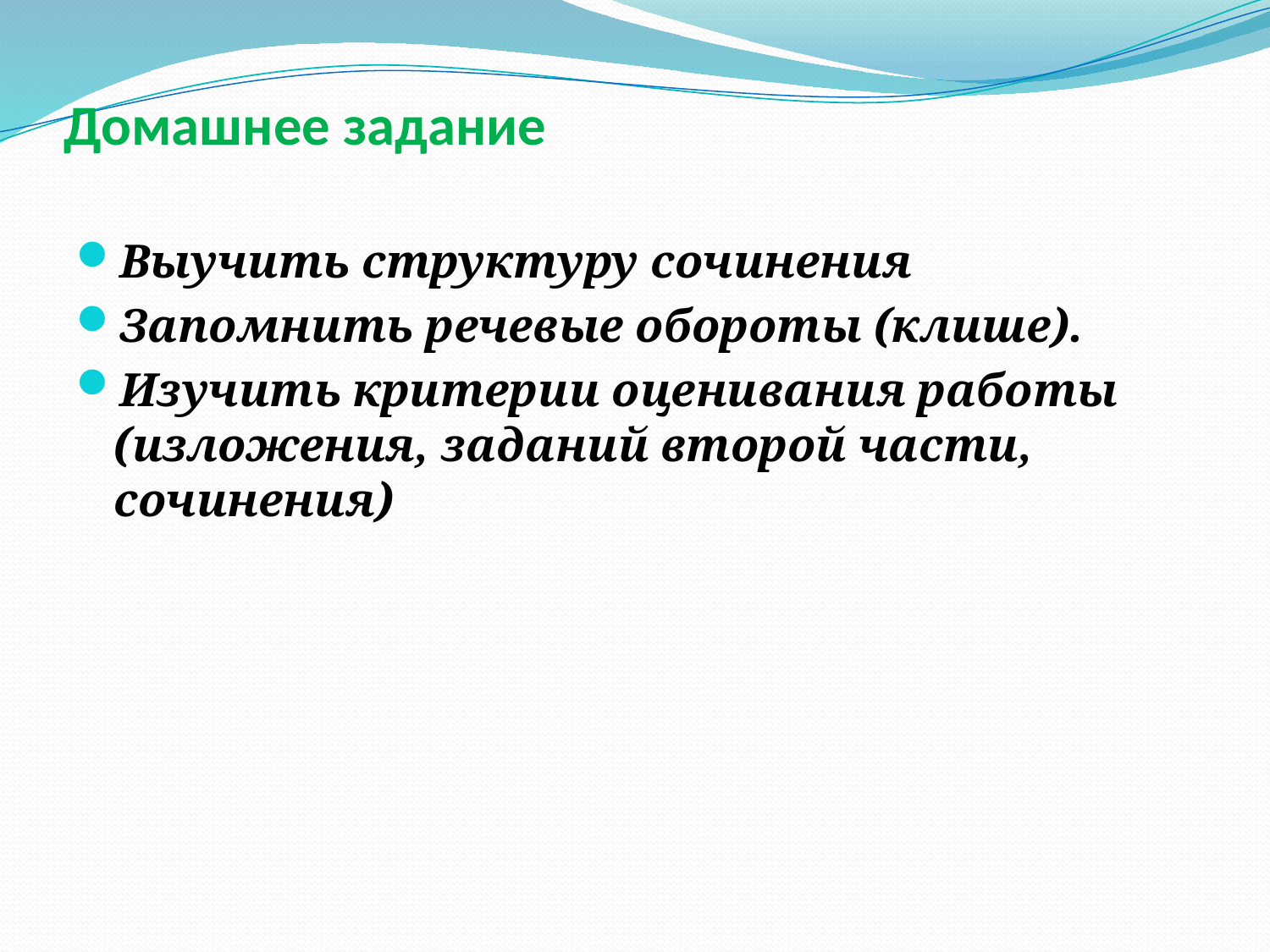

# Домашнее задание
Выучить структуру сочинения
Запомнить речевые обороты (клише).
Изучить критерии оценивания работы (изложения, заданий второй части, сочинения)